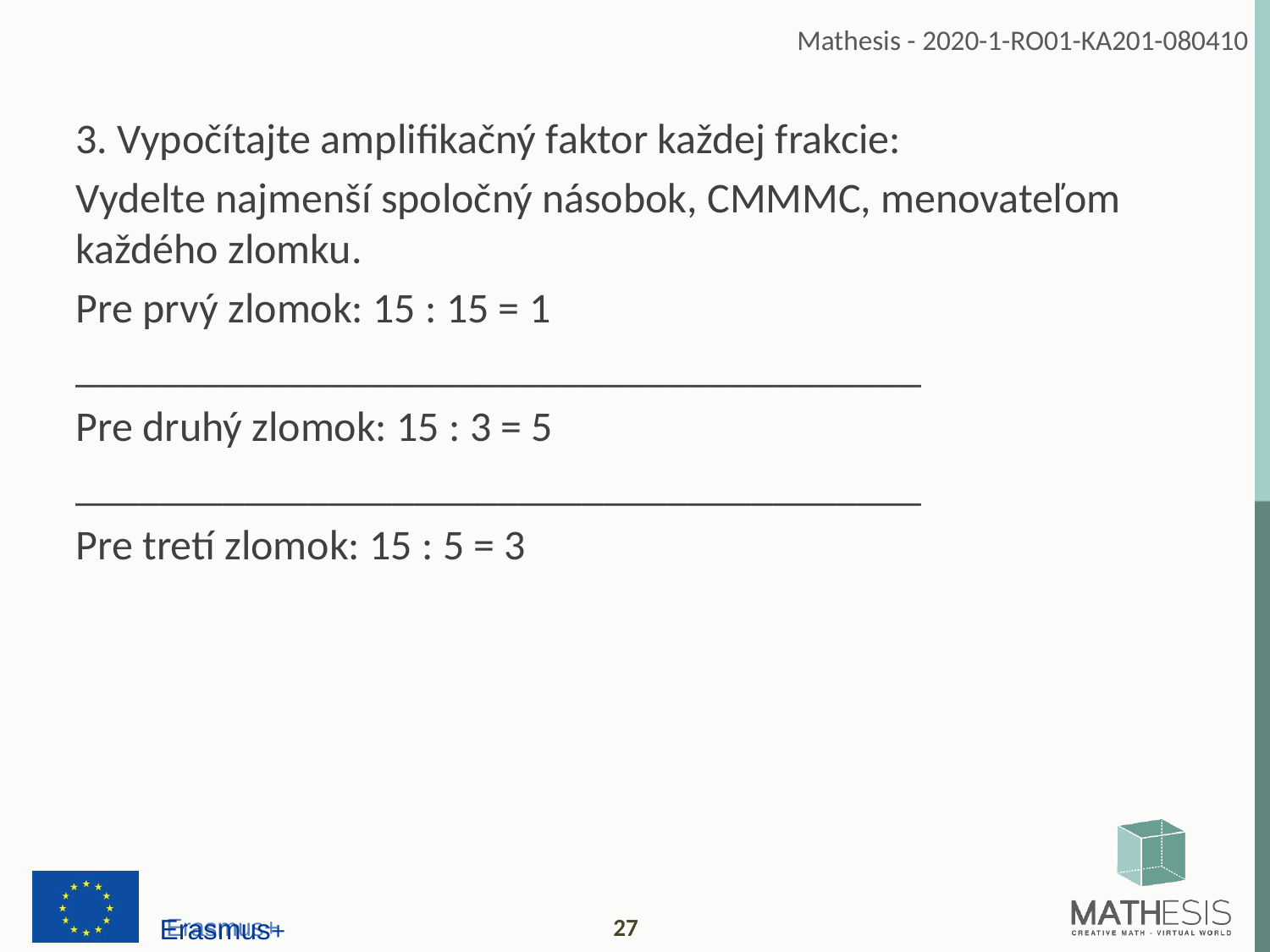

3. Vypočítajte amplifikačný faktor každej frakcie:
Vydelte najmenší spoločný násobok, CMMMC, menovateľom každého zlomku.
Pre prvý zlomok: 15 : 15 = 1
________________________________________
Pre druhý zlomok: 15 : 3 = 5
________________________________________
Pre tretí zlomok: 15 : 5 = 3